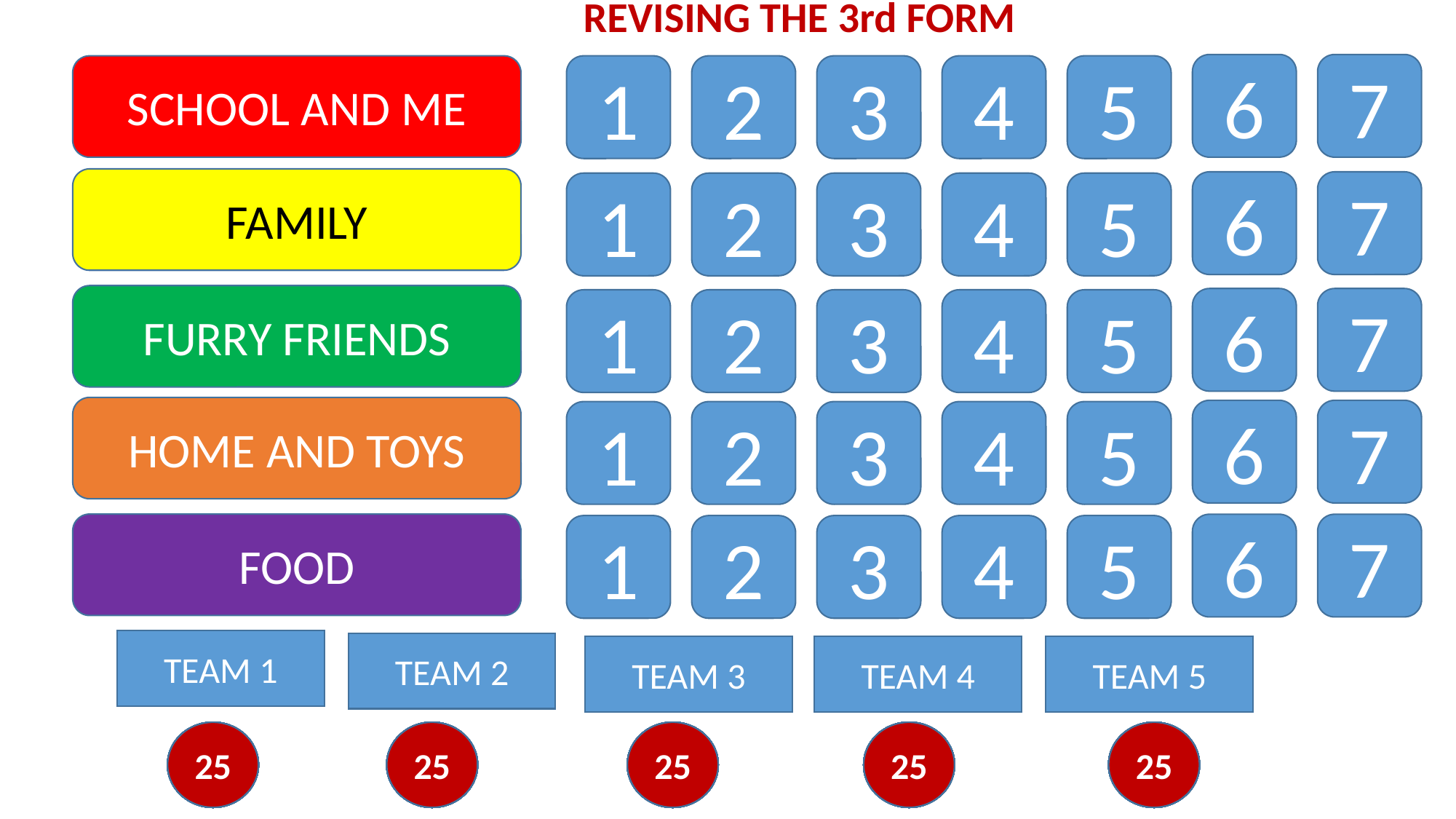

REVISING THE 3rd FORM
7
6
SCHOOL AND ME
1
2
3
4
5
FAMILY
7
6
1
2
3
4
5
FURRY FRIENDS
7
6
1
2
3
4
5
HOME AND TOYS
7
6
1
2
3
4
5
FOOD
7
6
1
2
3
4
5
TEAM 1
TEAM 2
TEAM 3
TEAM 4
TEAM 5

1
2
3
4
5
6
7
8
9
10
11
12
13
14
15
16
17
18
19
20
21
22
23
24
25

1
2
3
4
5
6
7
8
9
10
11
12
13
14
15
16
17
18
19
20
21
22
23
24
25

1
2
3
4
5
6
7
8
9
10
11
12
13
14
15
16
17
18
19
20
21
22
23
24
25

1
2
3
4
5
6
7
8
9
10
11
12
13
14
15
16
17
18
19
20
21
22
23
24
25

1
2
3
4
5
7
8
9
11
13
14
15
16
17
19
20
21
22
23
25